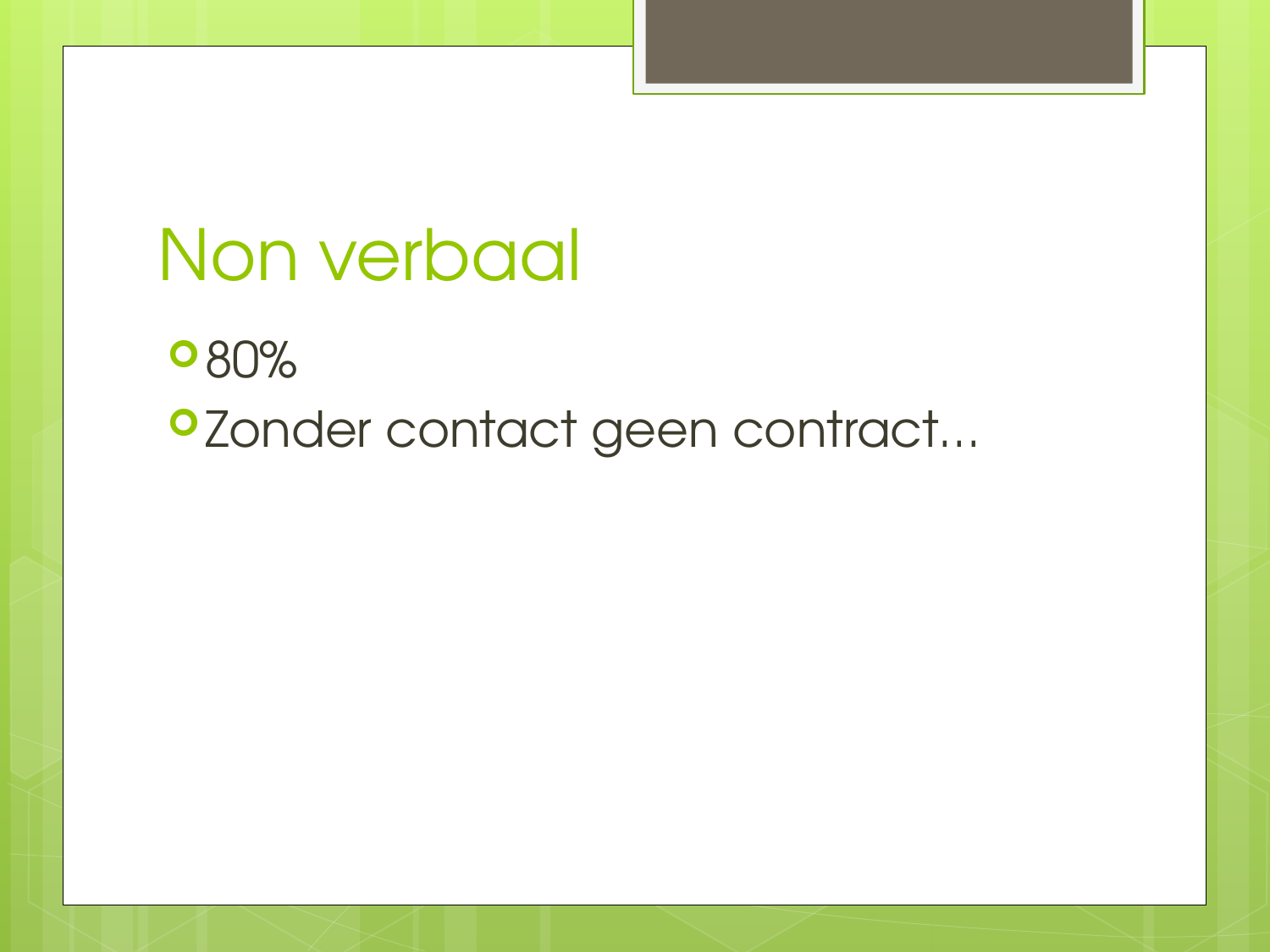

# Non verbaal
80%
Zonder contact geen contract…